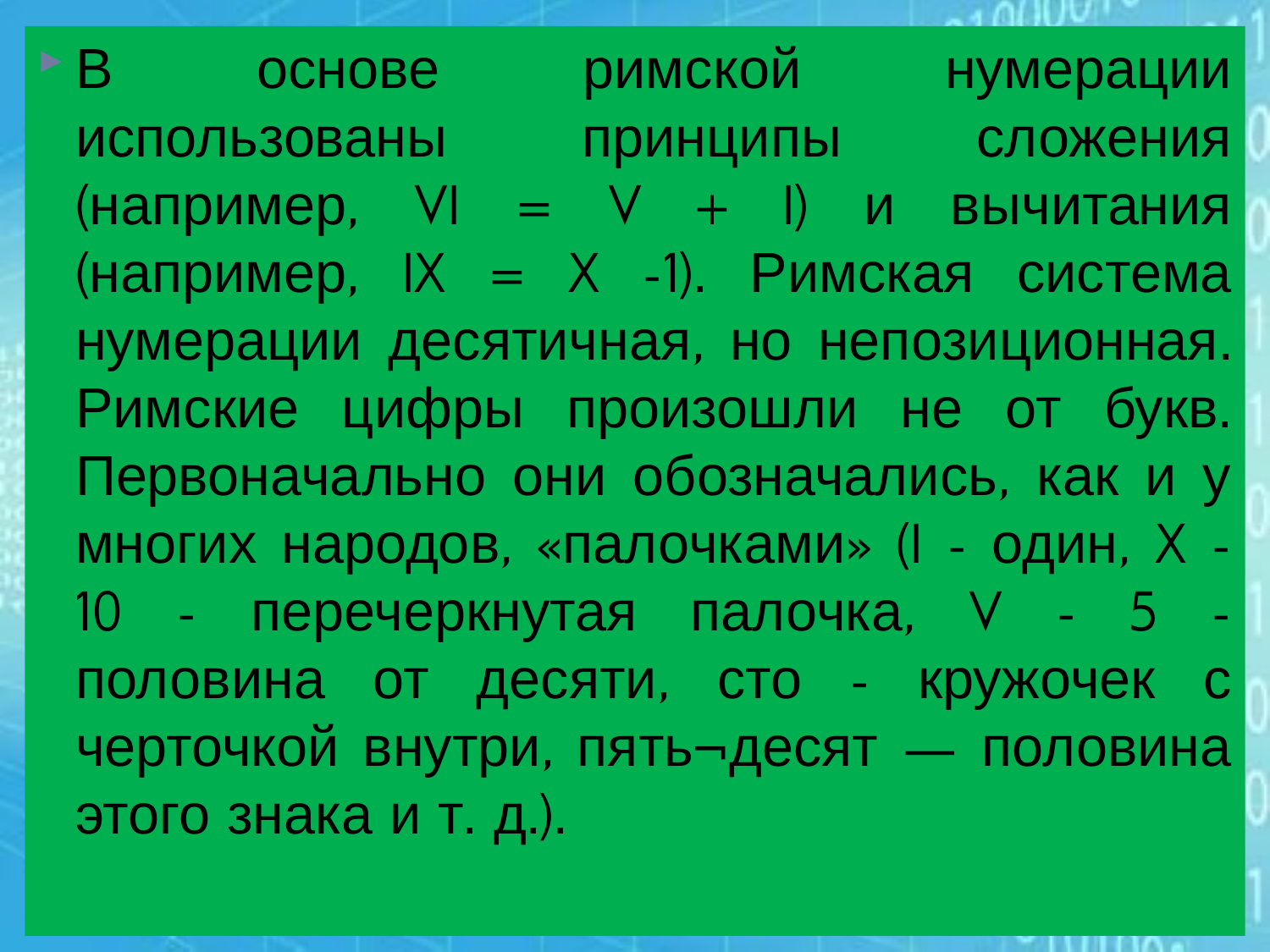

#
В основе римской нумерации использованы принципы сложения (например, VI = V + I) и вычитания (например, IX = X -1). Римская система нумерации десятичная, но непозиционная. Римские цифры произошли не от букв. Первоначально они обозначались, как и у многих народов, «палочками» (I - один, X - 10 - перечеркнутая палочка, V - 5 - половина от десяти, сто - кружочек с черточкой внутри, пять¬десят — половина этого знака и т. д.).